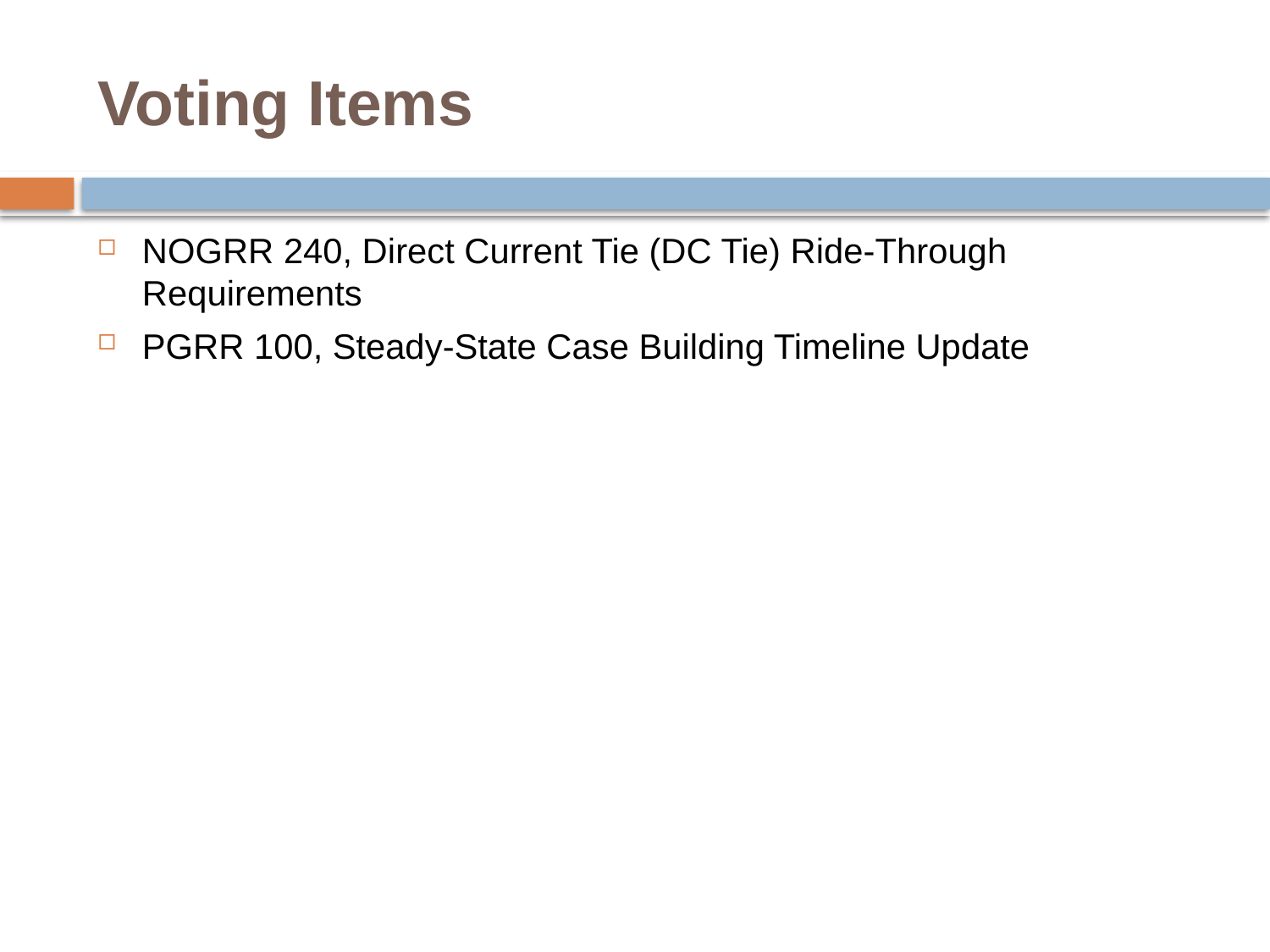

# Voting Items
NOGRR 240, Direct Current Tie (DC Tie) Ride-Through Requirements
PGRR 100, Steady-State Case Building Timeline Update